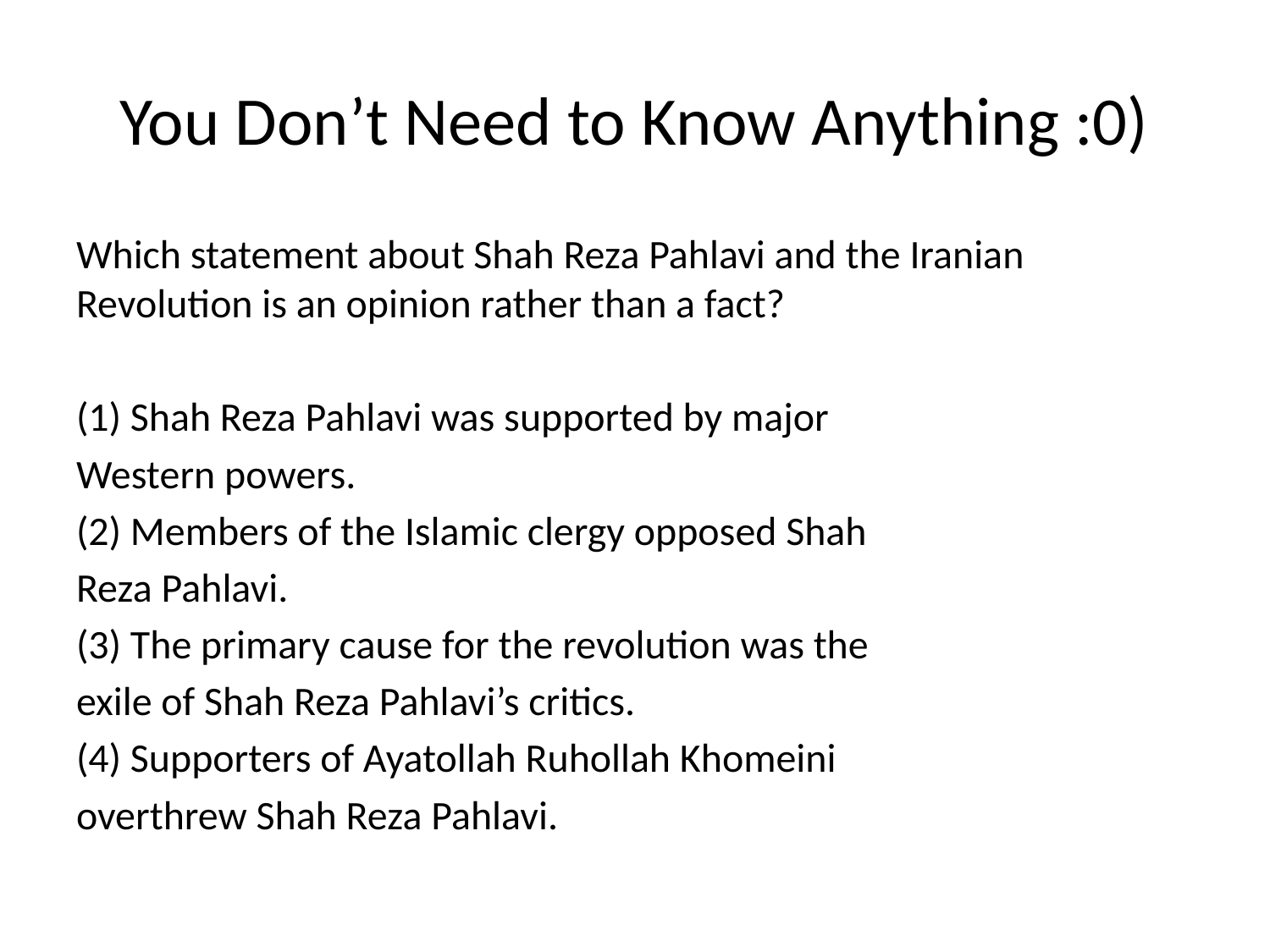

# You Don’t Need to Know Anything :0)
Which statement about Shah Reza Pahlavi and the Iranian Revolution is an opinion rather than a fact?

(1) Shah Reza Pahlavi was supported by major
Western powers.
(2) Members of the Islamic clergy opposed Shah
Reza Pahlavi.
(3) The primary cause for the revolution was the
exile of Shah Reza Pahlavi’s critics.
(4) Supporters of Ayatollah Ruhollah Khomeini
overthrew Shah Reza Pahlavi.